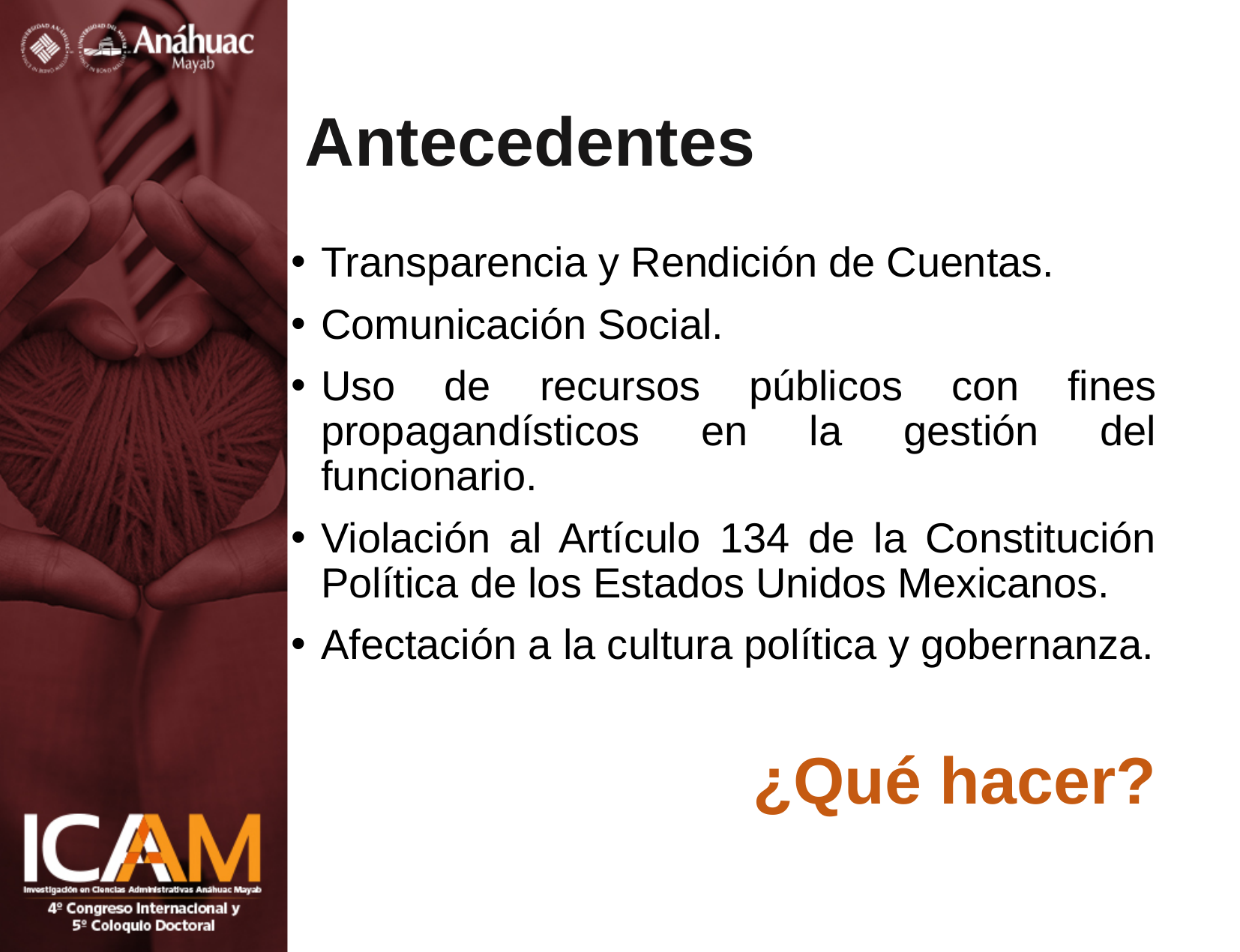

# Antecedentes
Transparencia y Rendición de Cuentas.
Comunicación Social.
Uso de recursos públicos con fines propagandísticos en la gestión del funcionario.
Violación al Artículo 134 de la Constitución Política de los Estados Unidos Mexicanos.
Afectación a la cultura política y gobernanza.

¿Qué hacer?